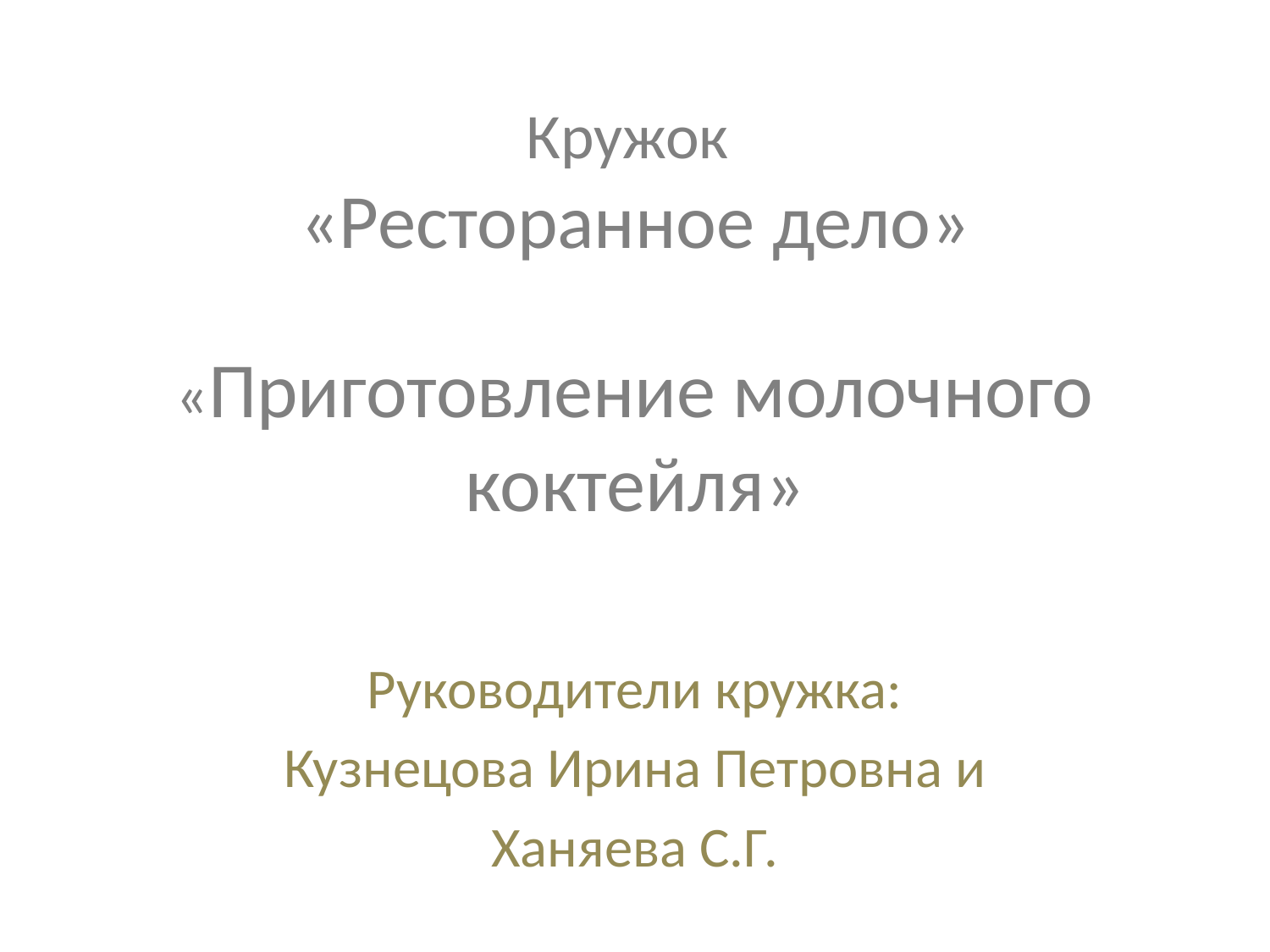

# Кружок «Ресторанное дело» «Приготовление молочного коктейля»
Руководители кружка:
Кузнецова Ирина Петровна и
Ханяева С.Г.